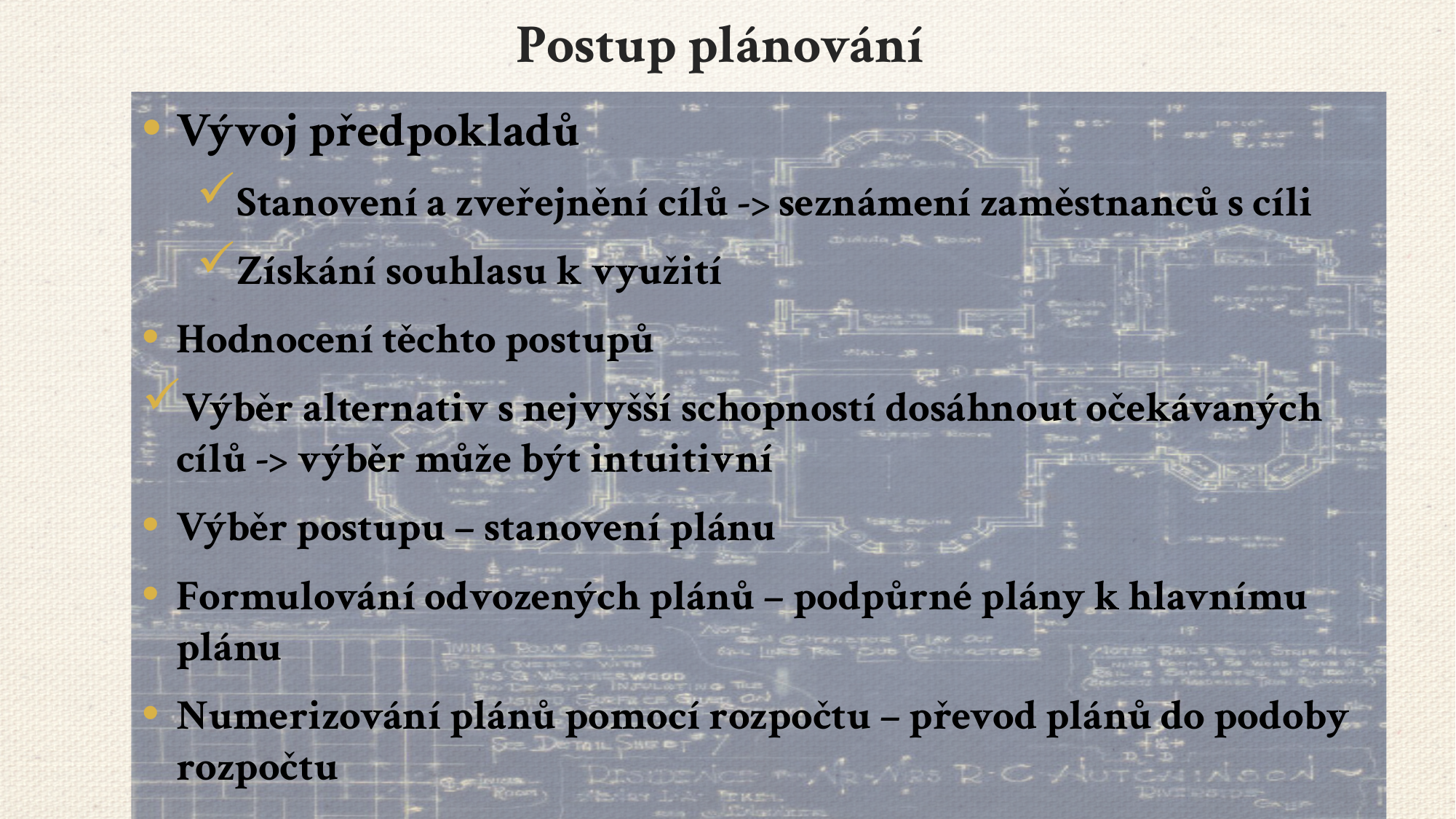

# Postup plánování
Vývoj předpokladů
Stanovení a zveřejnění cílů -> seznámení zaměstnanců s cíli
Získání souhlasu k využití
Hodnocení těchto postupů
Výběr alternativ s nejvyšší schopností dosáhnout očekávaných cílů -> výběr může být intuitivní
Výběr postupu – stanovení plánu
Formulování odvozených plánů – podpůrné plány k hlavnímu plánu
Numerizování plánů pomocí rozpočtu – převod plánů do podoby rozpočtu